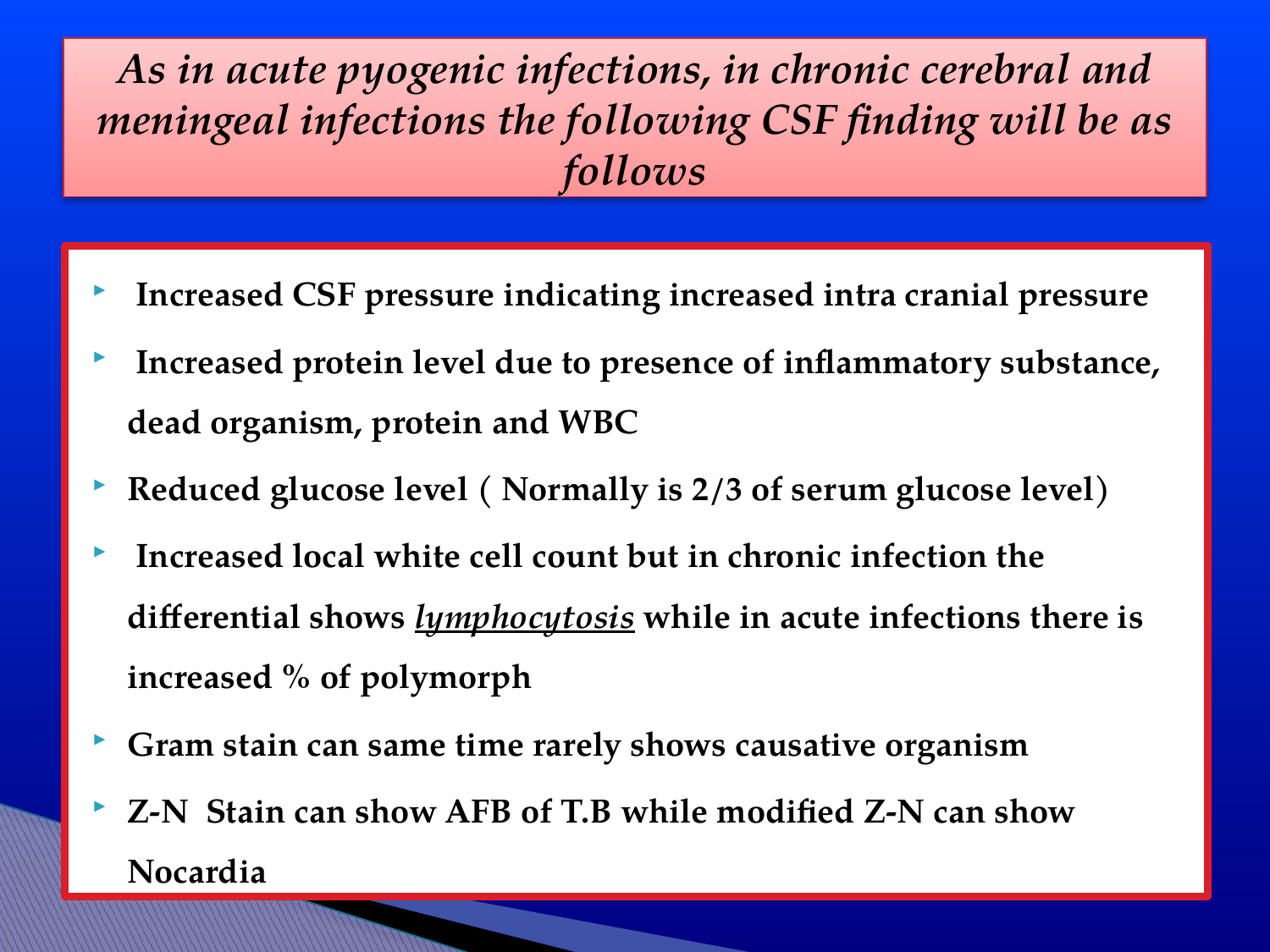

# As in acute pyogenic infections, in chronic cerebral and meningeal infections the following CSF finding will be as follows
 Increased CSF pressure indicating increased intra cranial pressure
 Increased protein level due to presence of inflammatory substance, dead organism, protein and WBC
Reduced glucose level ( Normally is 2/3 of serum glucose level)
 Increased local white cell count but in chronic infection the differential shows lymphocytosis while in acute infections there is increased % of polymorph
Gram stain can same time rarely shows causative organism
Z-N  Stain can show AFB of T.B while modified Z-N can show Nocardia